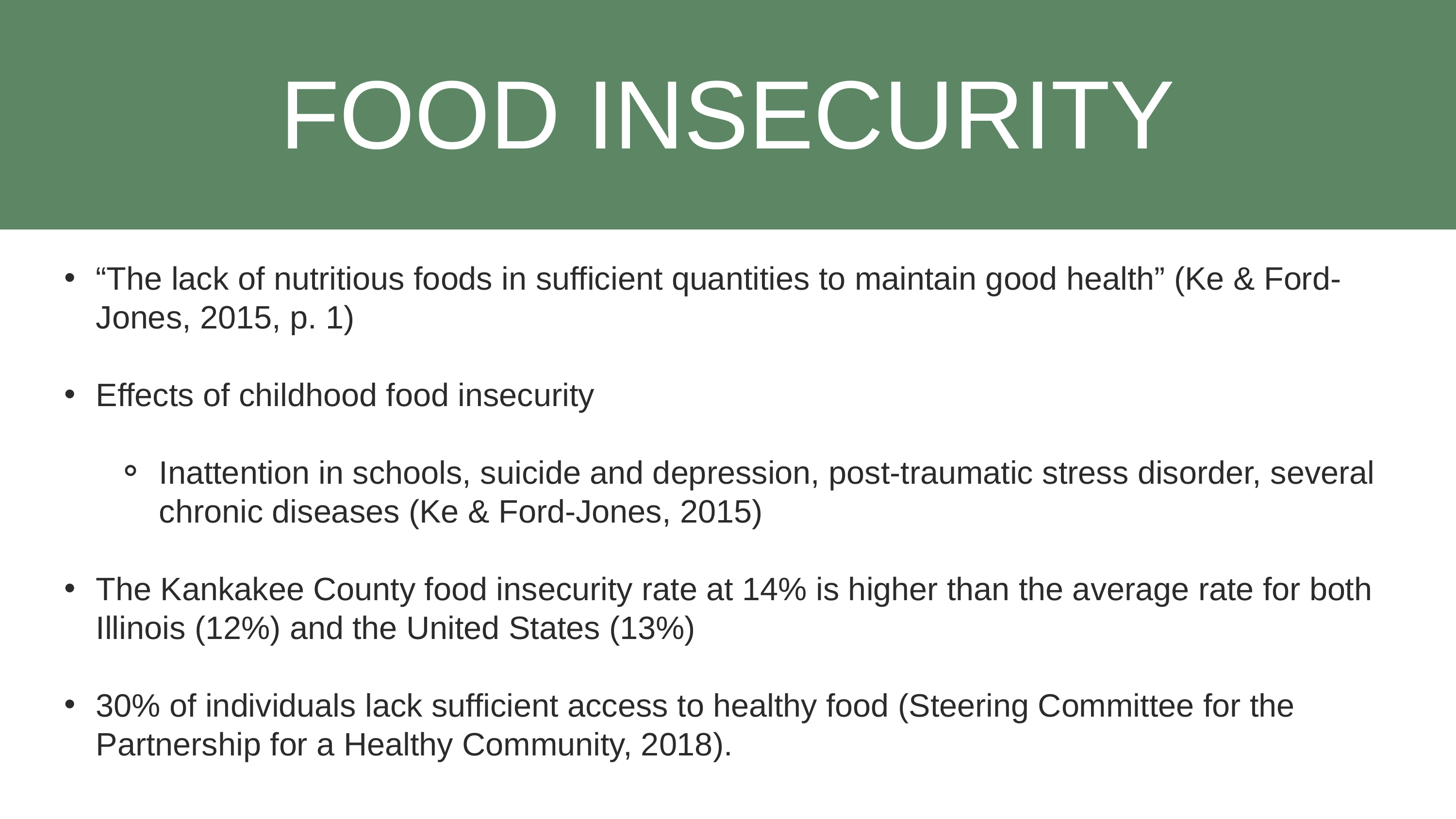

FOOD INSECURITY
“The lack of nutritious foods in sufficient quantities to maintain good health” (Ke & Ford-Jones, 2015, p. 1)

Effects of childhood food insecurity

Inattention in schools, suicide and depression, post-traumatic stress disorder, several chronic diseases (Ke & Ford-Jones, 2015)

The Kankakee County food insecurity rate at 14% is higher than the average rate for both Illinois (12%) and the United States (13%)

30% of individuals lack sufficient access to healthy food (Steering Committee for the Partnership for a Healthy Community, 2018).